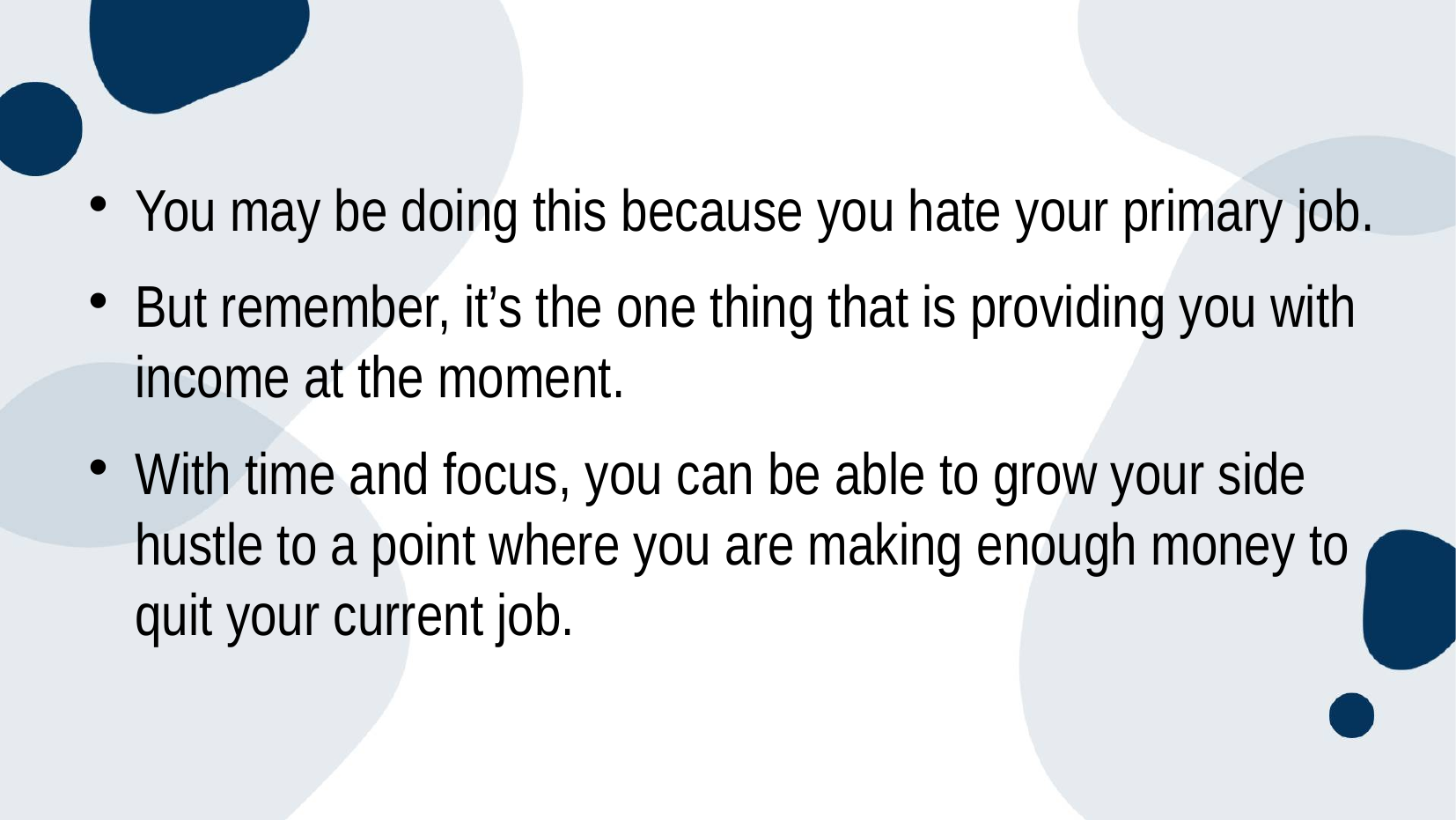

#
You may be doing this because you hate your primary job.
But remember, it’s the one thing that is providing you with income at the moment.
With time and focus, you can be able to grow your side hustle to a point where you are making enough money to quit your current job.